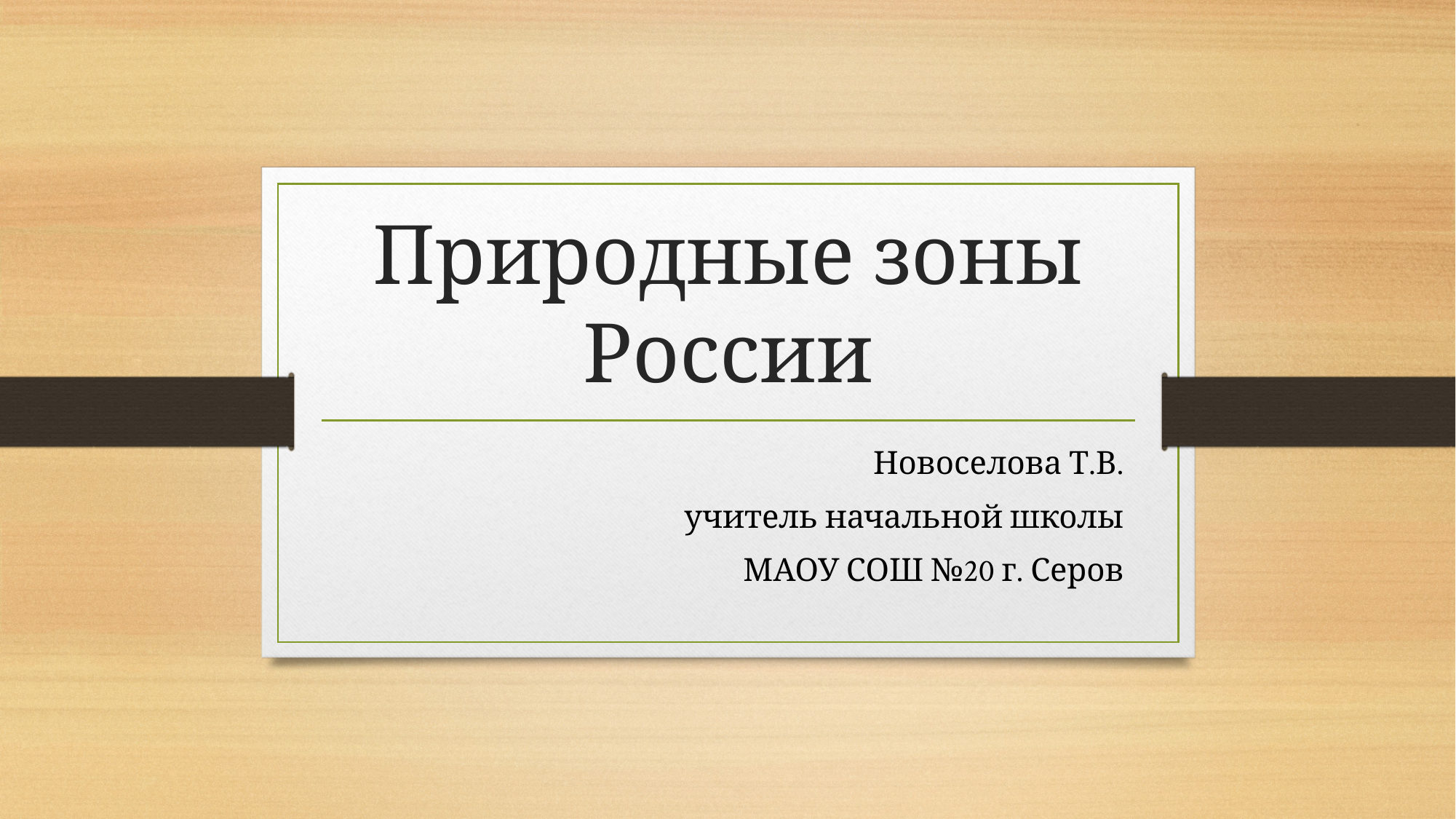

# Природные зоны России
Новоселова Т.В.
учитель начальной школы
МАОУ СОШ №20 г. Серов